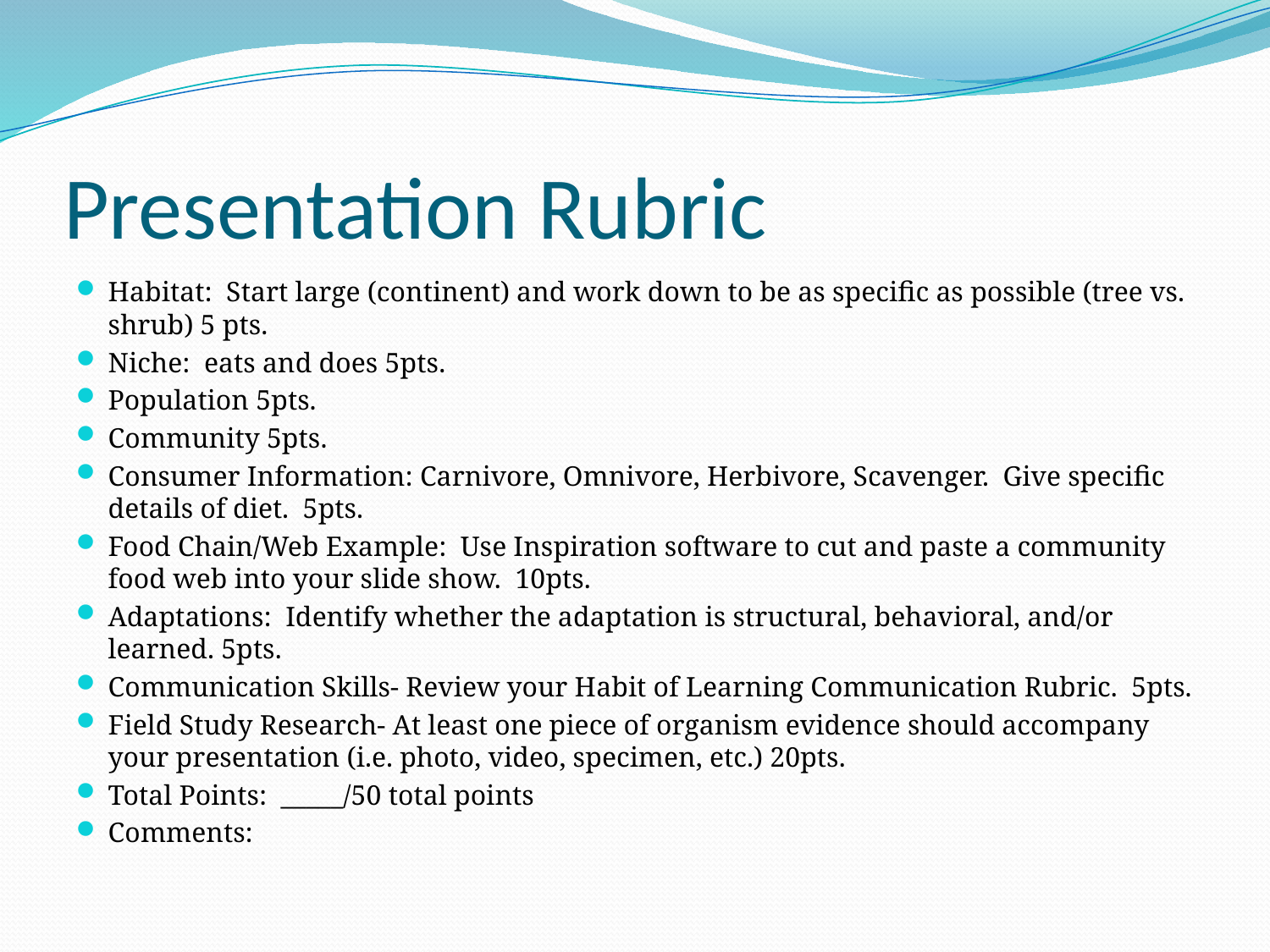

# Presentation Rubric
Habitat:  Start large (continent) and work down to be as specific as possible (tree vs. shrub) 5 pts.
Niche:  eats and does 5pts.
Population 5pts.
Community 5pts.
Consumer Information: Carnivore, Omnivore, Herbivore, Scavenger.  Give specific details of diet.  5pts.
Food Chain/Web Example:  Use Inspiration software to cut and paste a community food web into your slide show.  10pts.
Adaptations:  Identify whether the adaptation is structural, behavioral, and/or learned. 5pts.
Communication Skills- Review your Habit of Learning Communication Rubric.  5pts.
Field Study Research- At least one piece of organism evidence should accompany your presentation (i.e. photo, video, specimen, etc.) 20pts.
Total Points:  _____/50 total points
Comments: